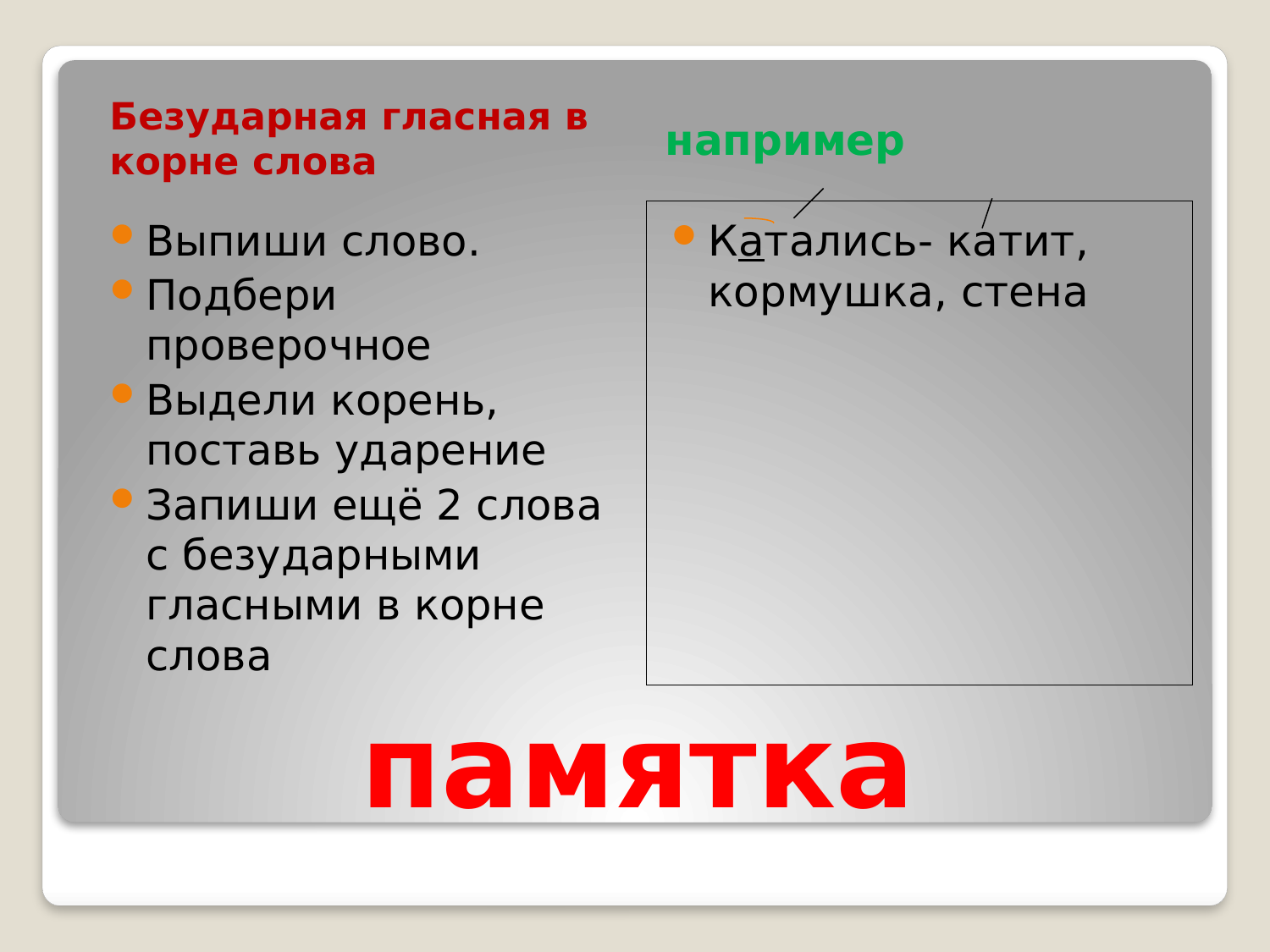

Безударная гласная в корне слова

например
Выпиши слово.
Подбери проверочное
Выдели корень, поставь ударение
Запиши ещё 2 слова с безударными гласными в корне слова

Катались- катит, кормушка, стена

# памятка